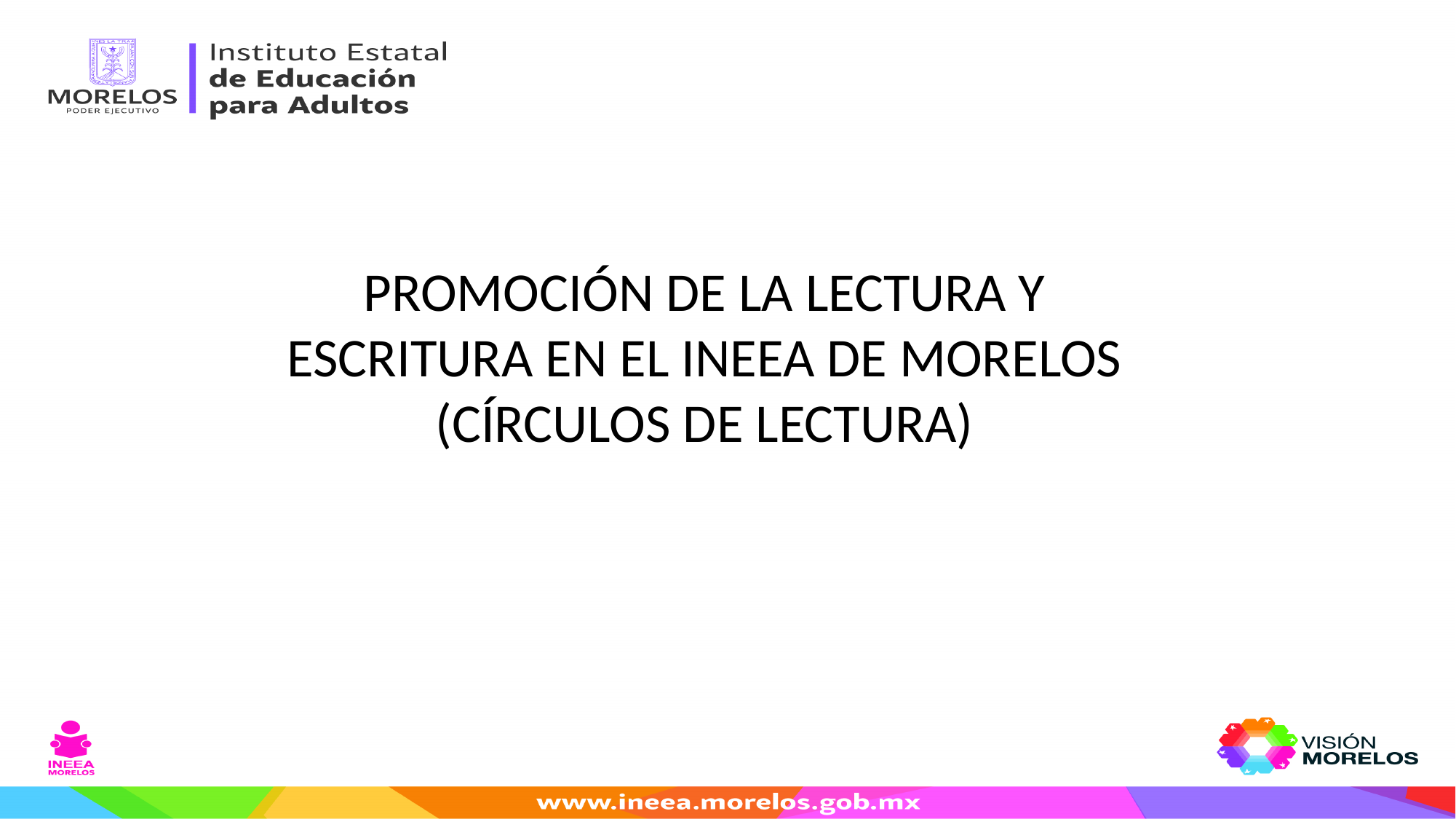

PROMOCIÓN DE LA LECTURA Y ESCRITURA EN EL INEEA DE MORELOS
(CÍRCULOS DE LECTURA)